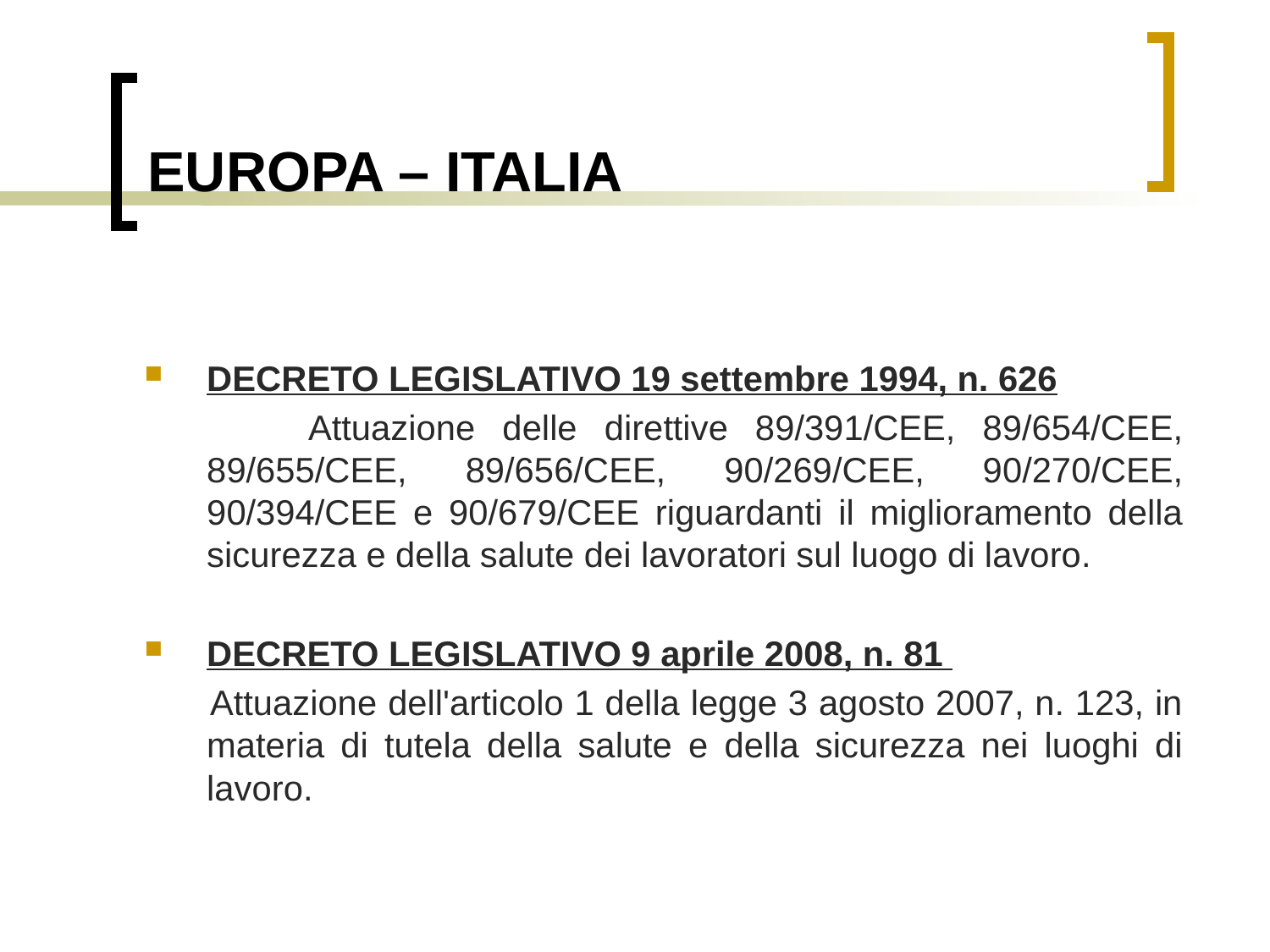

# EUROPA – ITALIA

DECRETO LEGISLATIVO 19 settembre 1994, n. 626
      Attuazione delle direttive 89/391/CEE, 89/654/CEE, 89/655/CEE, 89/656/CEE, 90/269/CEE, 90/270/CEE, 90/394/CEE e 90/679/CEE riguardanti il miglioramento della sicurezza e della salute dei lavoratori sul luogo di lavoro.

DECRETO LEGISLATIVO 9 aprile 2008, n. 81
      Attuazione dell'articolo 1 della legge 3 agosto 2007, n. 123, in materia di tutela della salute e della sicurezza nei luoghi di lavoro.